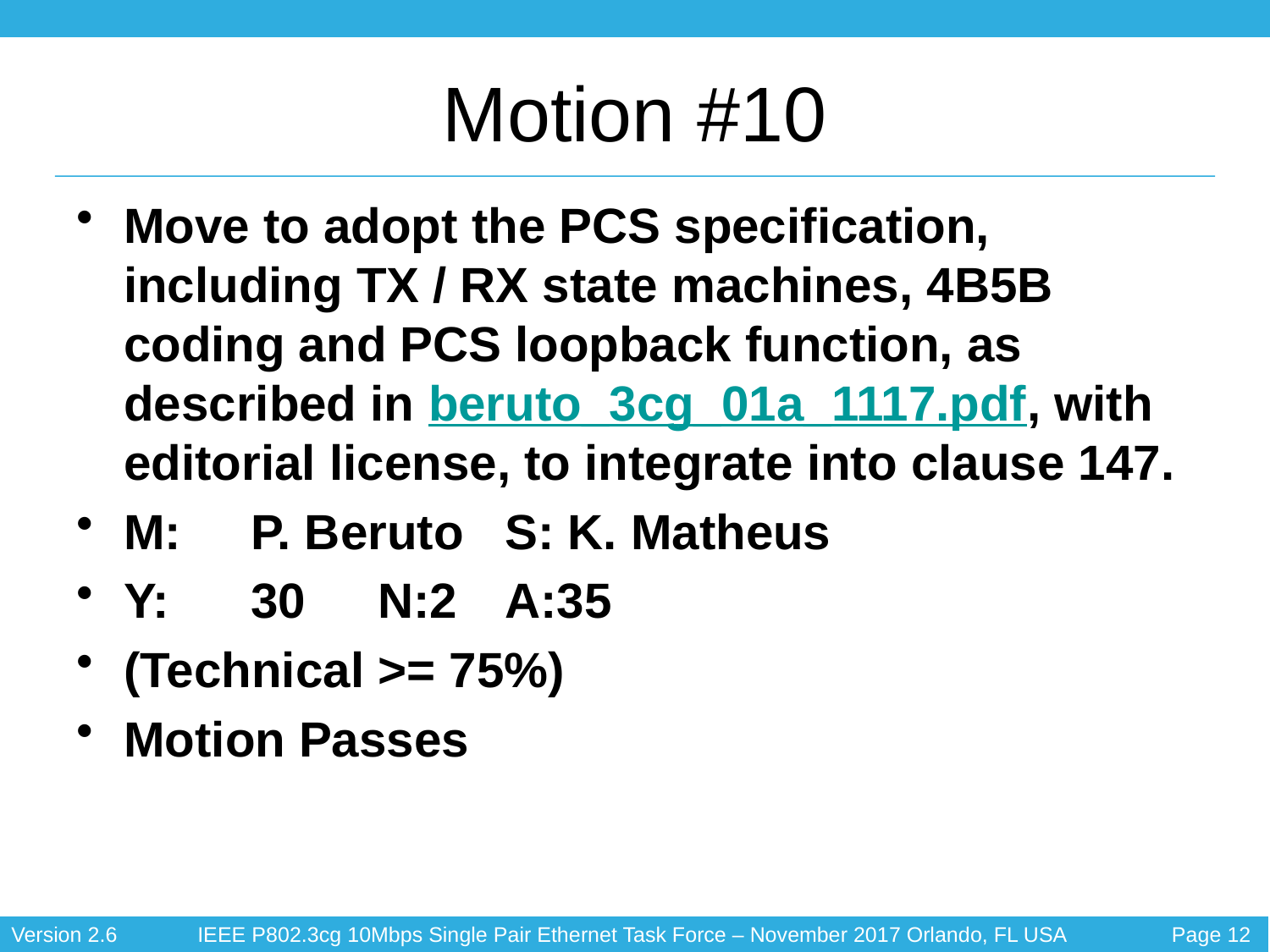

# Motion #10
Move to adopt the PCS specification, including TX / RX state machines, 4B5B coding and PCS loopback function, as described in beruto_3cg_01a_1117.pdf, with editorial license, to integrate into clause 147.
M:	P. Beruto	S: K. Matheus
Y:	30	N:2	A:35
(Technical >= 75%)
Motion Passes